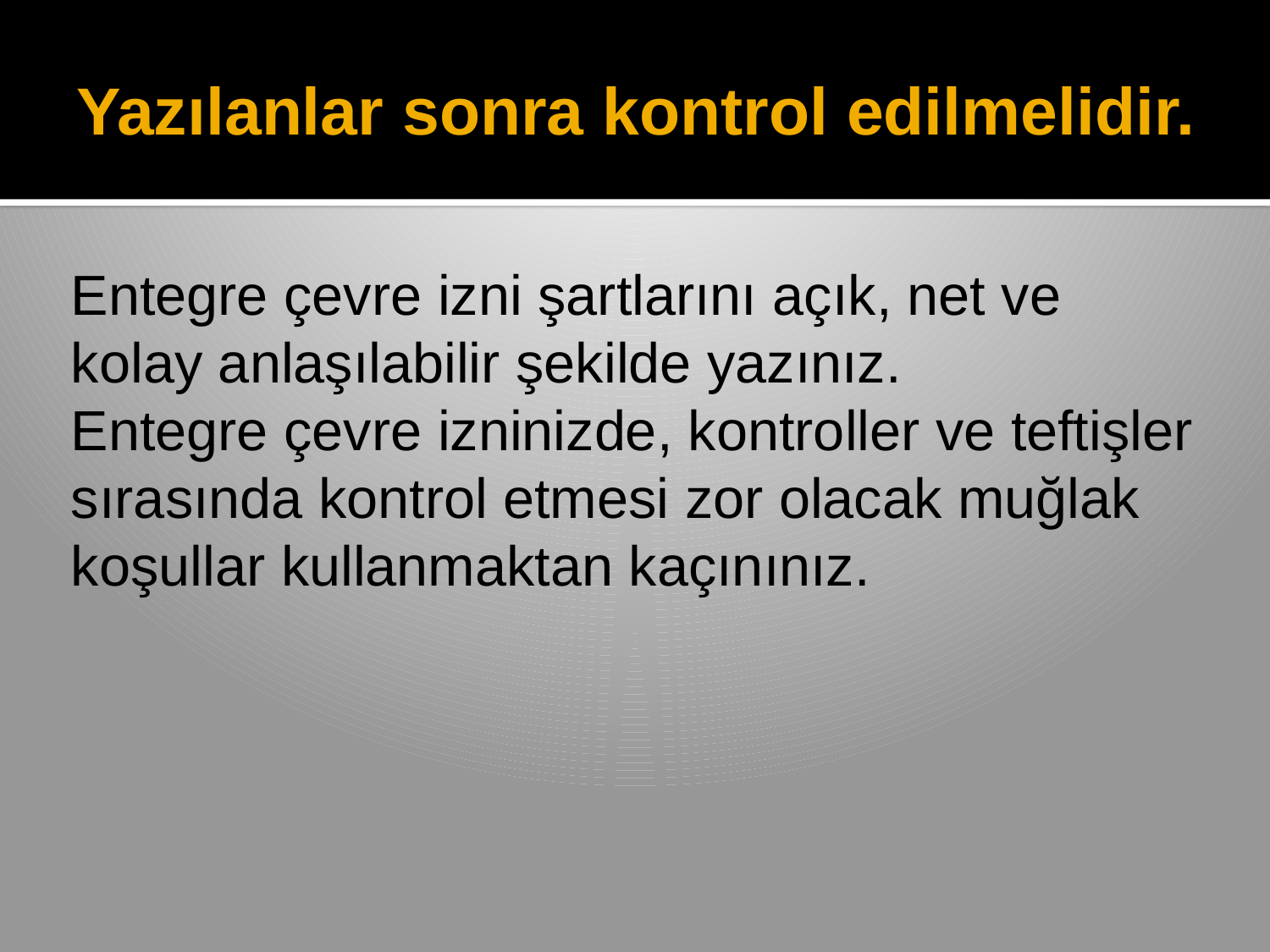

# Yazılanlar sonra kontrol edilmelidir.
Entegre çevre izni şartlarını açık, net ve kolay anlaşılabilir şekilde yazınız.
Entegre çevre izninizde, kontroller ve teftişler sırasında kontrol etmesi zor olacak muğlak koşullar kullanmaktan kaçınınız.